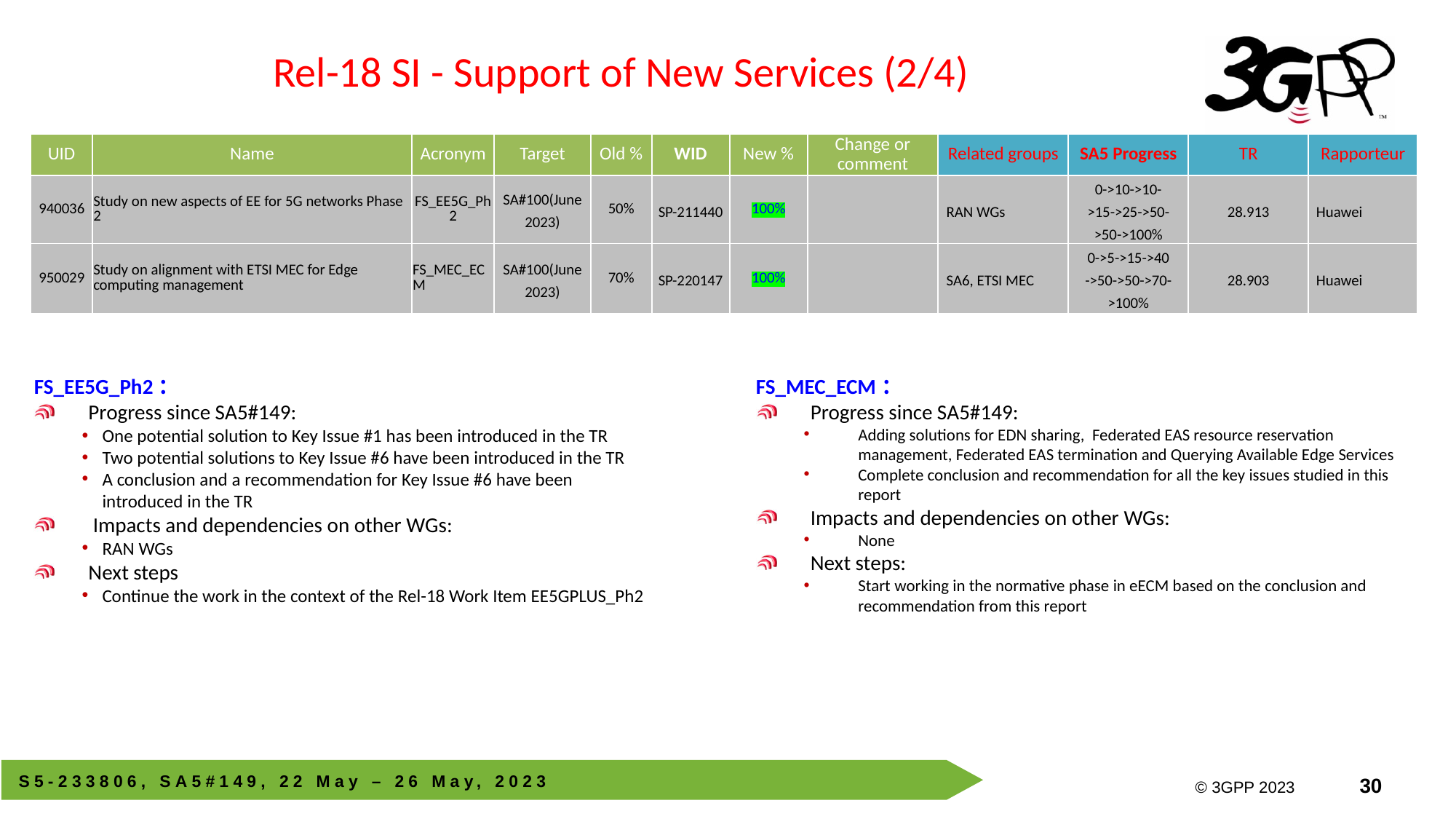

# Rel-18 SI - Support of New Services (2/4)
| UID | Name | Acronym | Target | Old % | WID | New % | Change or comment | Related groups | SA5 Progress | TR | Rapporteur |
| --- | --- | --- | --- | --- | --- | --- | --- | --- | --- | --- | --- |
| 940036 | Study on new aspects of EE for 5G networks Phase 2 | FS\_EE5G\_Ph2 | SA#100(June 2023) | 50% | SP-211440 | 100% |  | RAN WGs | 0->10->10->15->25->50->50->100% | 28.913 | Huawei |
| 950029 | Study on alignment with ETSI MEC for Edge computing management | FS\_MEC\_ECM | SA#100(June 2023) | 70% | SP-220147 | 100% |  | SA6, ETSI MEC | 0->5->15->40 ->50->50->70->100% | 28.903 | Huawei |
FS_EE5G_Ph2：
Progress since SA5#149:
One potential solution to Key Issue #1 has been introduced in the TR
Two potential solutions to Key Issue #6 have been introduced in the TR
A conclusion and a recommendation for Key Issue #6 have been introduced in the TR
 Impacts and dependencies on other WGs:
RAN WGs
Next steps
Continue the work in the context of the Rel-18 Work Item EE5GPLUS_Ph2
FS_MEC_ECM：
Progress since SA5#149:
Adding solutions for EDN sharing,  Federated EAS resource reservation management, Federated EAS termination and Querying Available Edge Services
Complete conclusion and recommendation for all the key issues studied in this report
Impacts and dependencies on other WGs:
None
Next steps:
Start working in the normative phase in eECM based on the conclusion and recommendation from this report